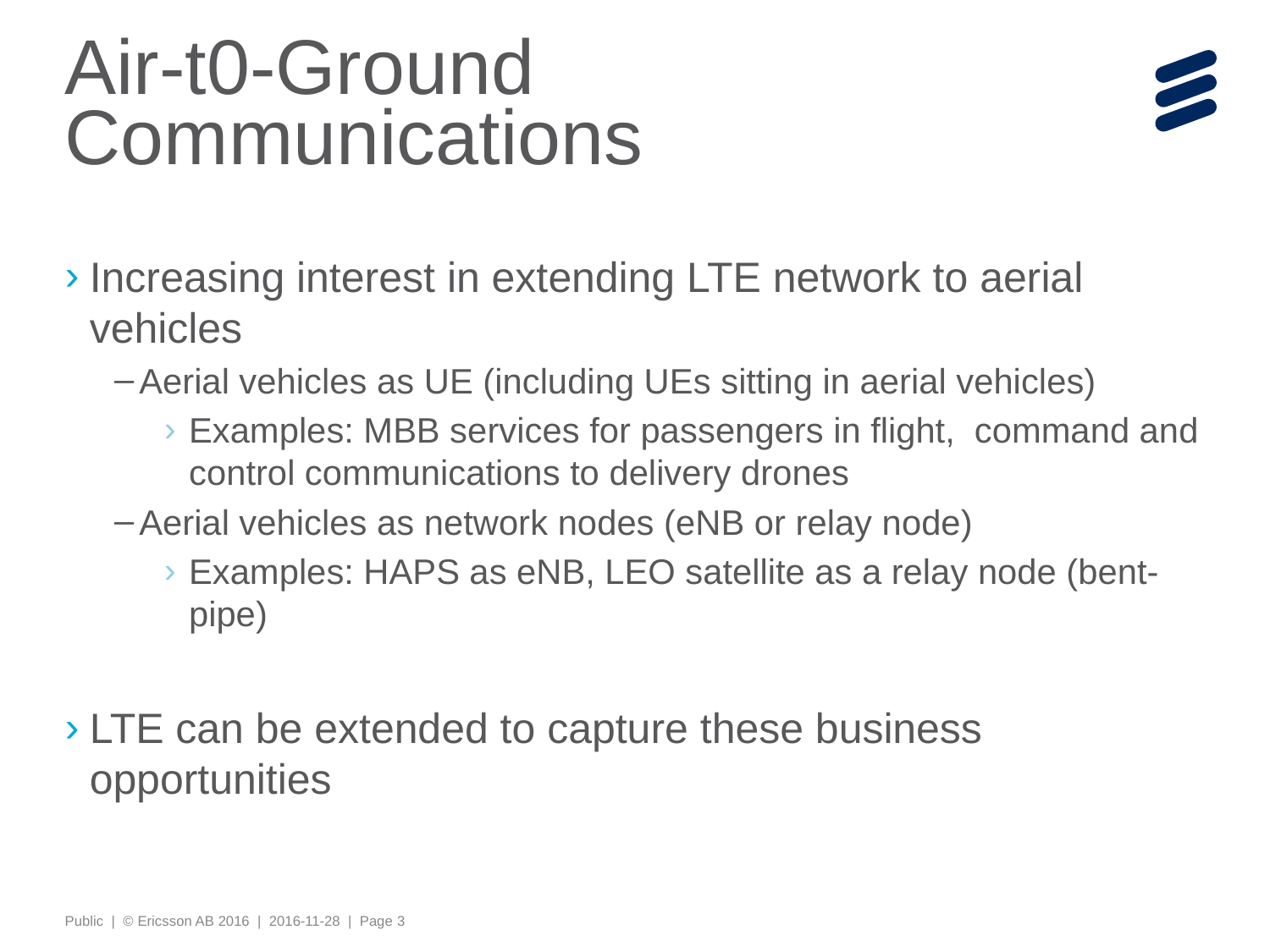

# Air-t0-Ground Communications
Increasing interest in extending LTE network to aerial vehicles
Aerial vehicles as UE (including UEs sitting in aerial vehicles)
Examples: MBB services for passengers in flight,  command and control communications to delivery drones
Aerial vehicles as network nodes (eNB or relay node)
Examples: HAPS as eNB, LEO satellite as a relay node (bent-pipe)

LTE can be extended to capture these business opportunities